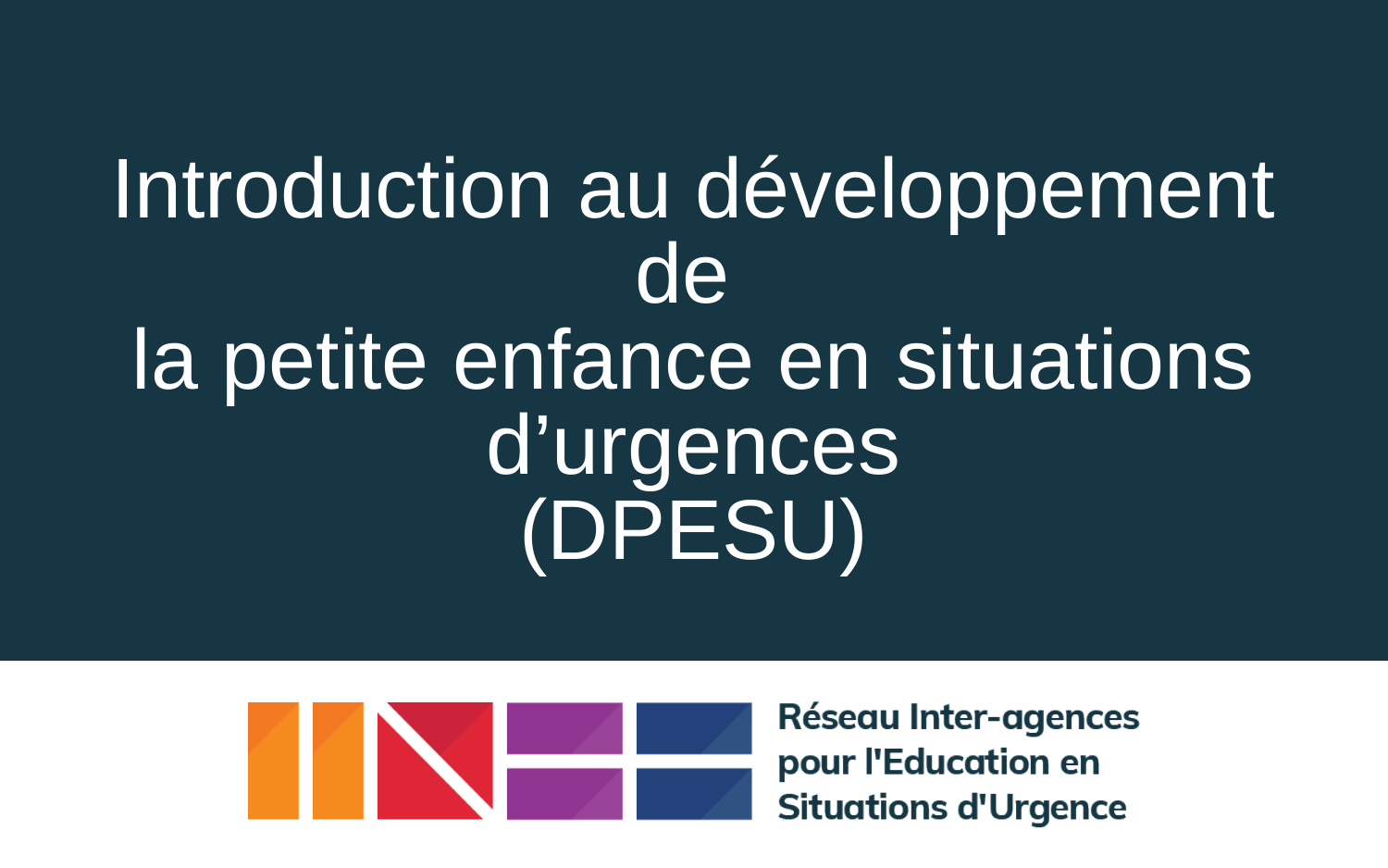

# Introduction au développement de la petite enfance en situations d’urgences (DPESU)